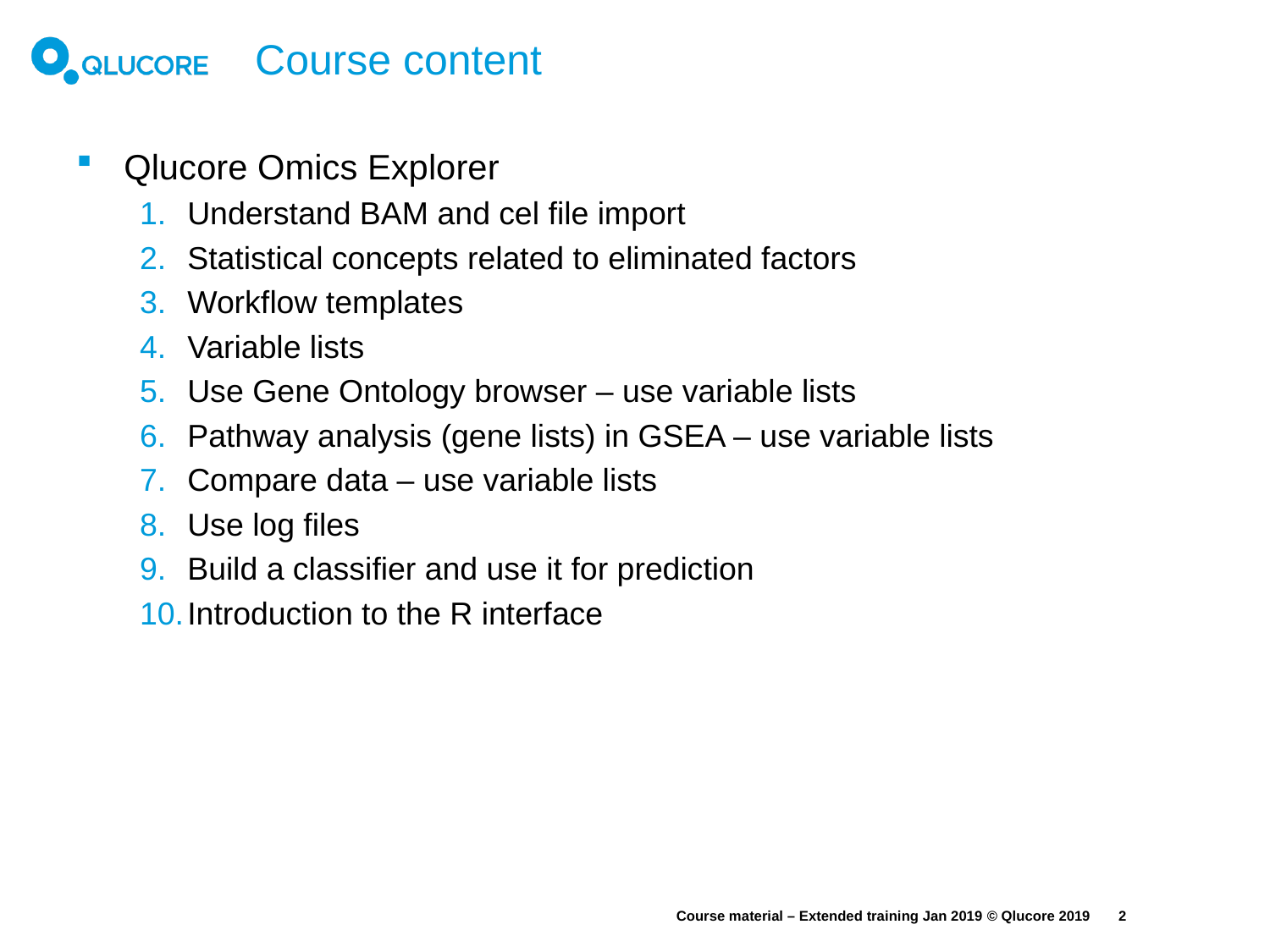

# Course content
Qlucore Omics Explorer
Understand BAM and cel file import
Statistical concepts related to eliminated factors
Workflow templates
Variable lists
Use Gene Ontology browser – use variable lists
Pathway analysis (gene lists) in GSEA – use variable lists
Compare data – use variable lists
Use log files
Build a classifier and use it for prediction
Introduction to the R interface